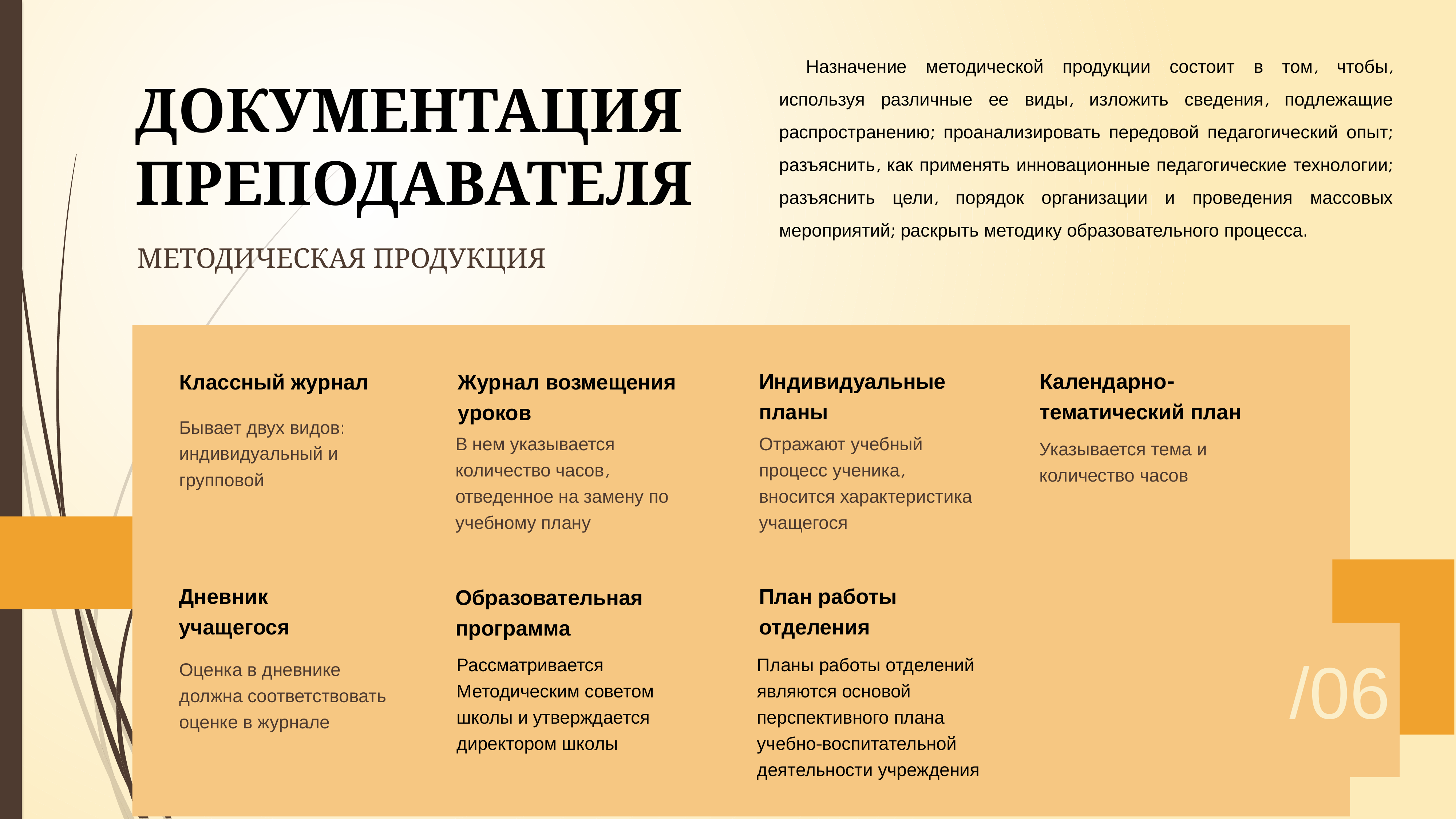

Назначение методической продукции состоит в том, чтобы, используя различные ее виды, изложить сведения, подлежащие распространению; проанализировать передовой педагогический опыт; разъяснить, как применять инновационные педагогические технологии; разъяснить цели, порядок организации и проведения массовых мероприятий; раскрыть методику образовательного процесса.
Документация преподавателя
Методическая продукция

Индивидуальные планы
Календарно-тематический план
Классный журнал
Журнал возмещения уроков
Бывает двух видов: индивидуальный и групповой
В нем указывается количество часов, отведенное на замену по учебному плану
Отражают учебный процесс ученика, вносится характеристика учащегося
Указывается тема и количество часов

/06
Дневник учащегося
План работы отделения
Образовательная программа
Планы работы отделений являются основой перспективного плана учебно-воспитательной деятельности учреждения
Рассматривается Методическим советом школы и утверждается директором школы
Оценка в дневнике должна соответствовать оценке в журнале